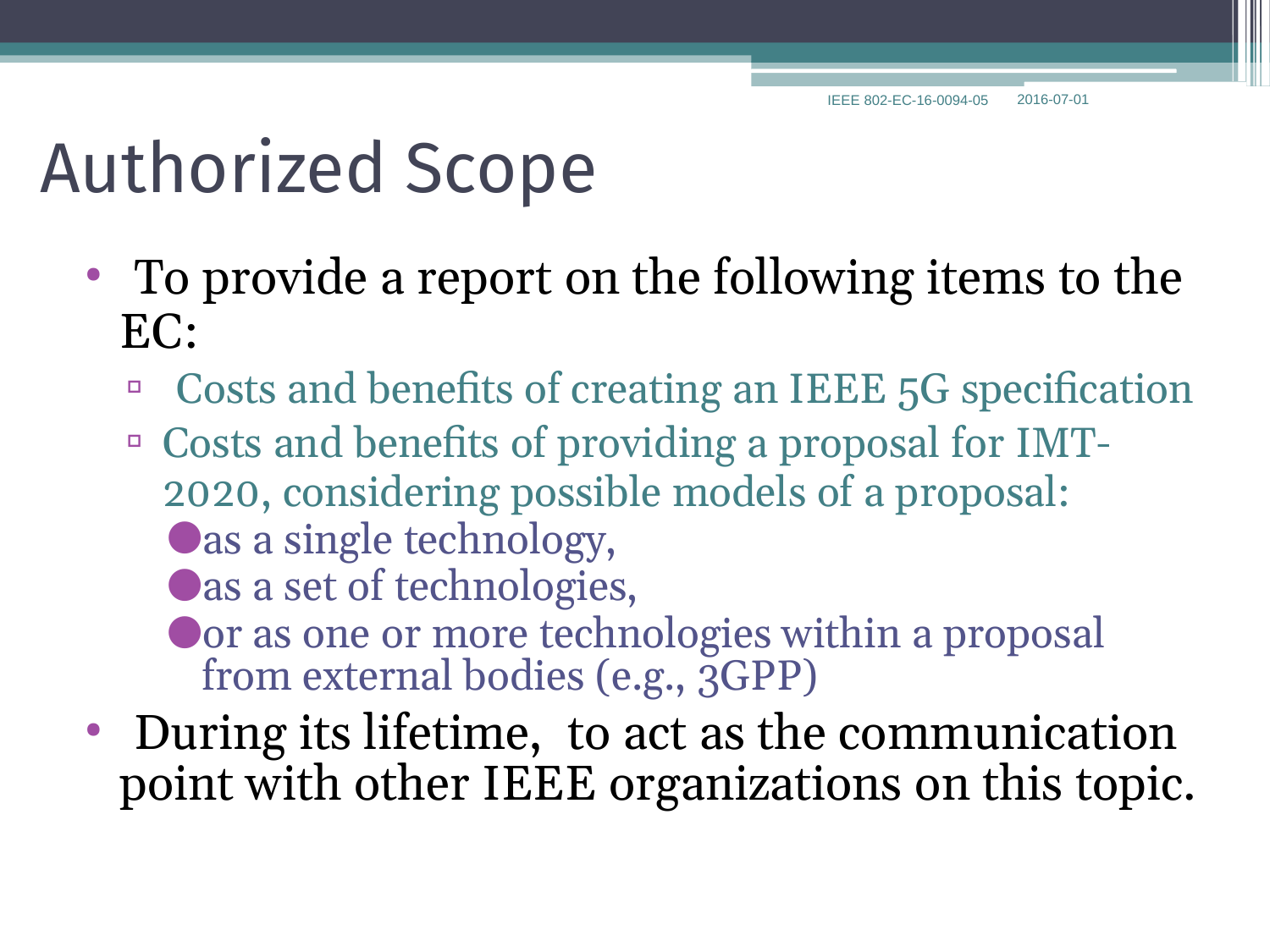

5
# Authorized Scope

	To provide a report on the following items to the EC:
	Costs and benefits of creating an IEEE 5G specification
Costs and benefits of providing a proposal for IMT-2020, considering possible models of a proposal:
as a single technology,
as a set of technologies,
or as one or more technologies within a proposal from external bodies (e.g., 3GPP)
	During its lifetime,  to act as the communication point with other IEEE organizations on this topic.